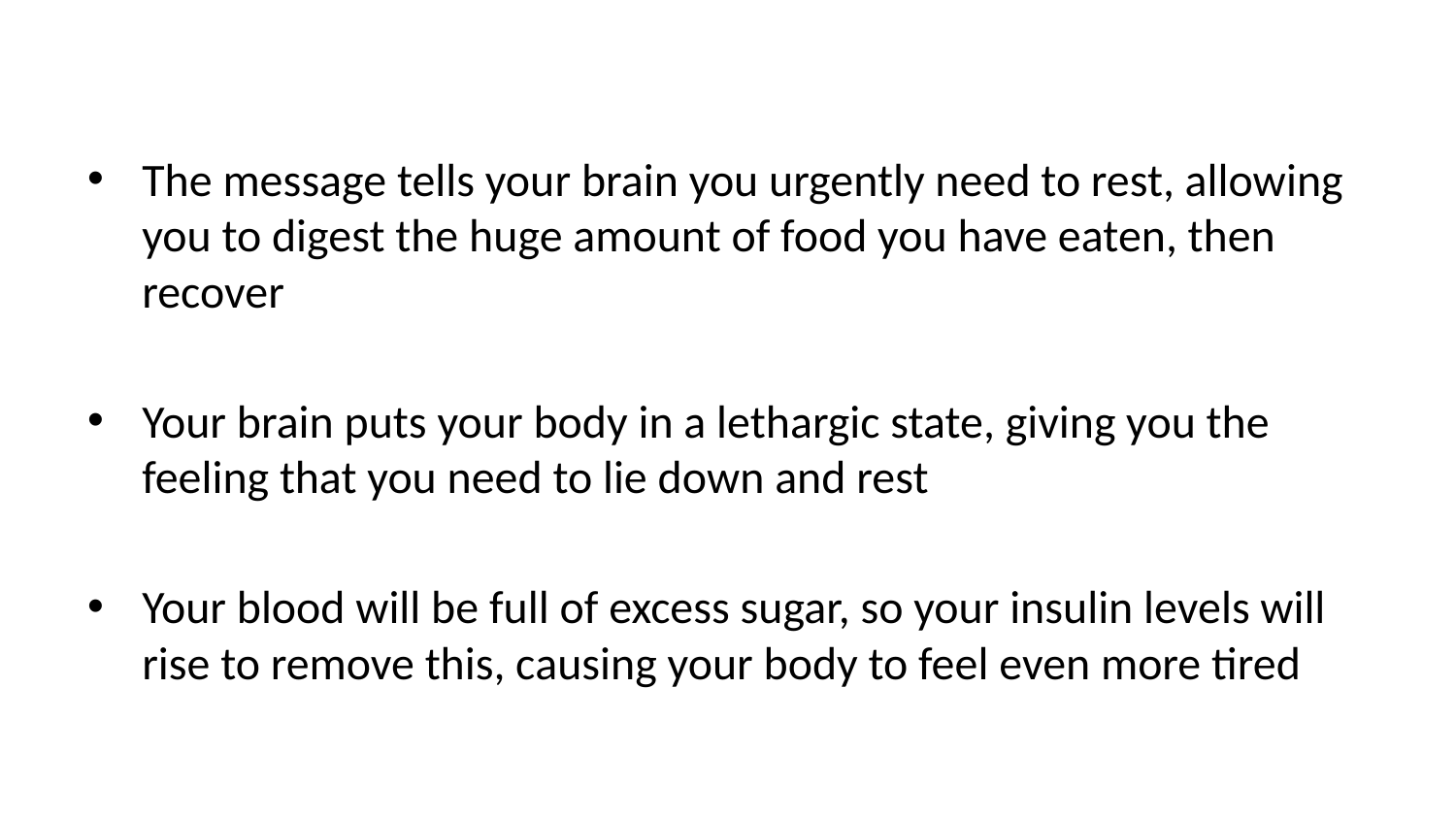

The message tells your brain you urgently need to rest, allowing you to digest the huge amount of food you have eaten, then recover

Your brain puts your body in a lethargic state, giving you the feeling that you need to lie down and rest

Your blood will be full of excess sugar, so your insulin levels will rise to remove this, causing your body to feel even more tired